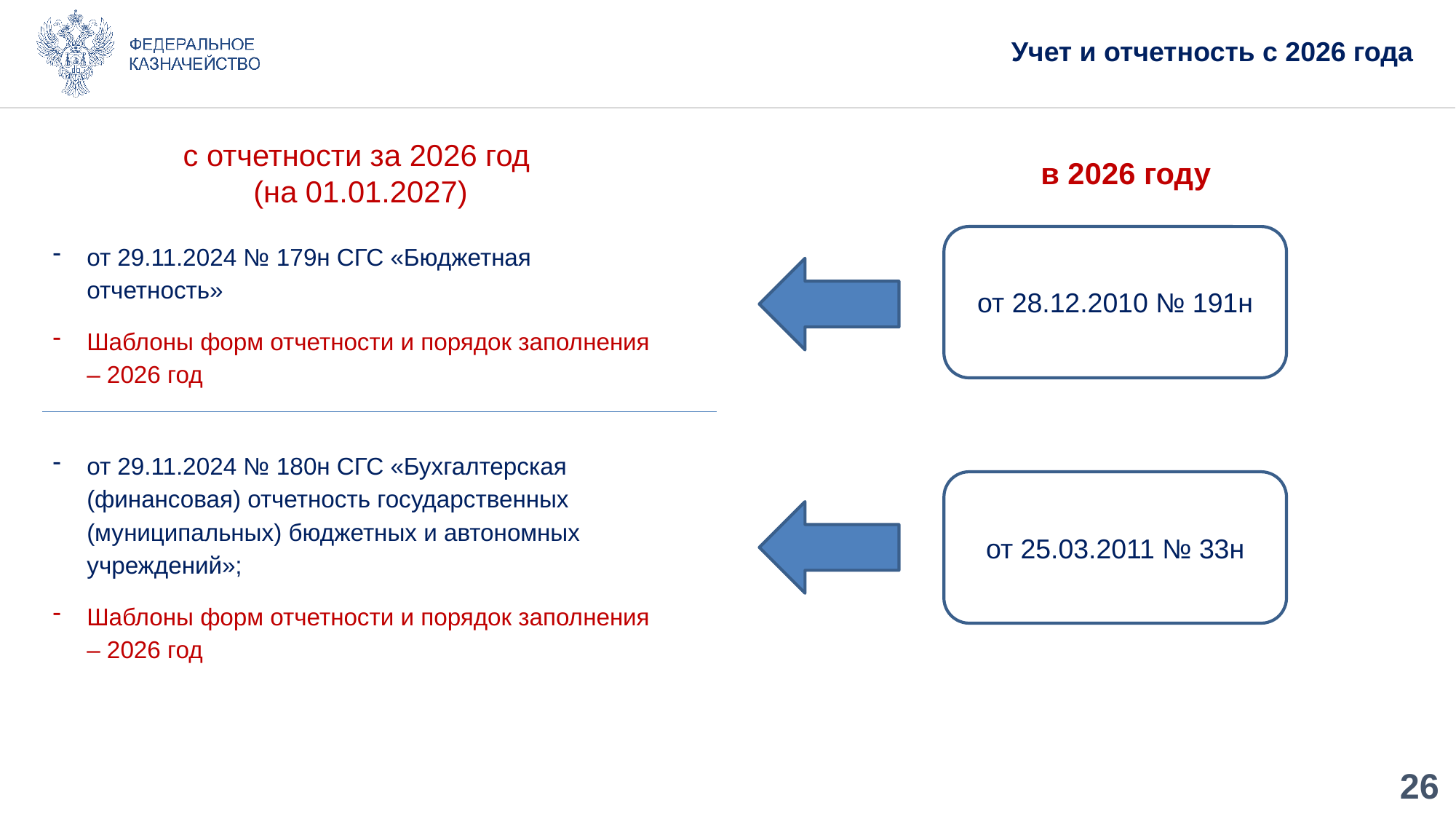

Учет и отчетность с 2026 года
с отчетности за 2026 год
(на 01.01.2027)
в 2026 году
от 28.12.2010 № 191н
от 29.11.2024 № 179н СГС «Бюджетная отчетность»
Шаблоны форм отчетности и порядок заполнения – 2026 год

от 29.11.2024 № 180н СГС «Бухгалтерская (финансовая) отчетность государственных (муниципальных) бюджетных и автономных учреждений»;
Шаблоны форм отчетности и порядок заполнения – 2026 год
от 25.03.2011 № 33н

26